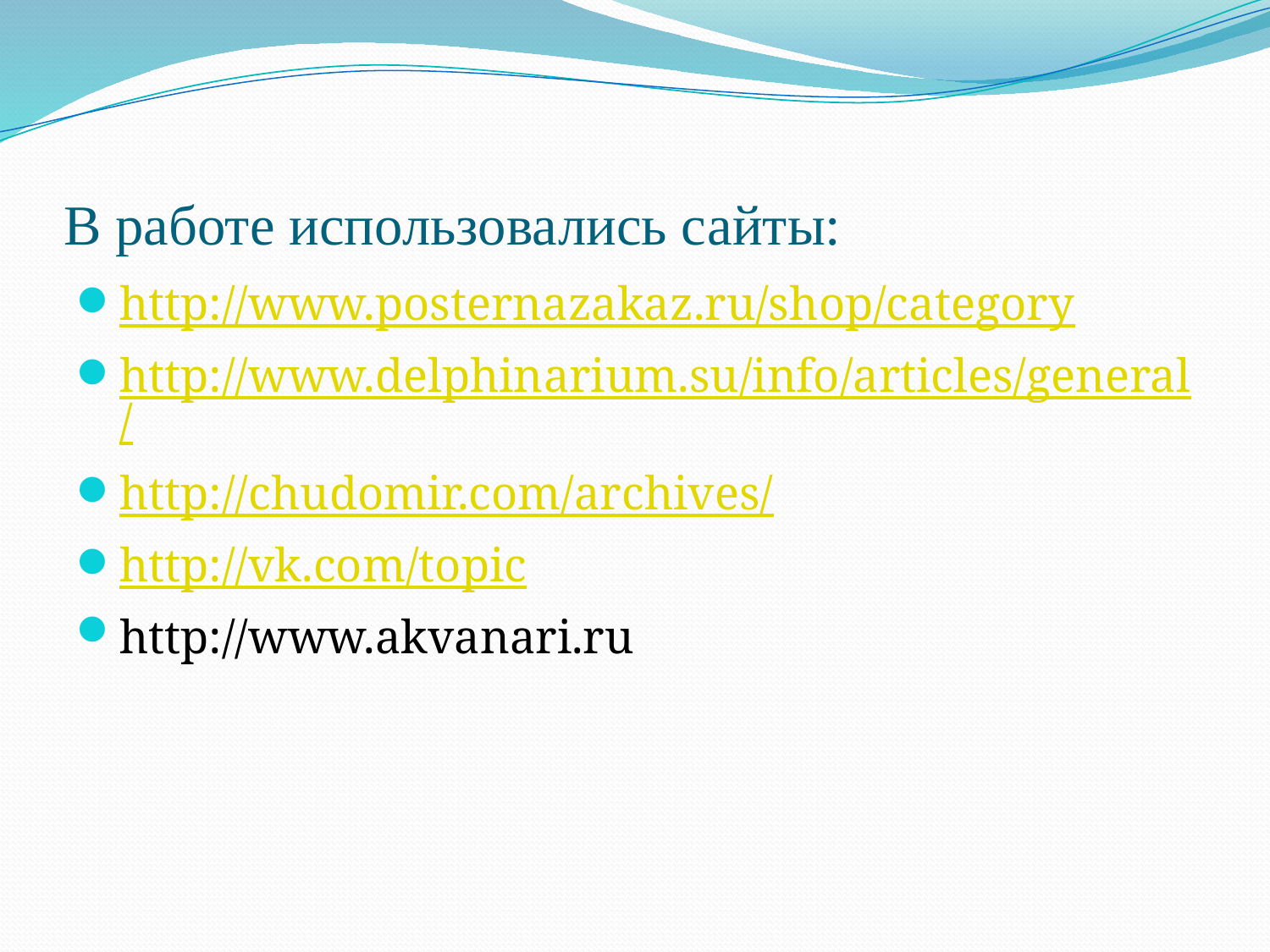

# В работе использовались сайты:
http://www.posternazakaz.ru/shop/category
http://www.delphinarium.su/info/articles/general/
http://chudomir.com/archives/
http://vk.com/topic
http://www.akvanari.ru